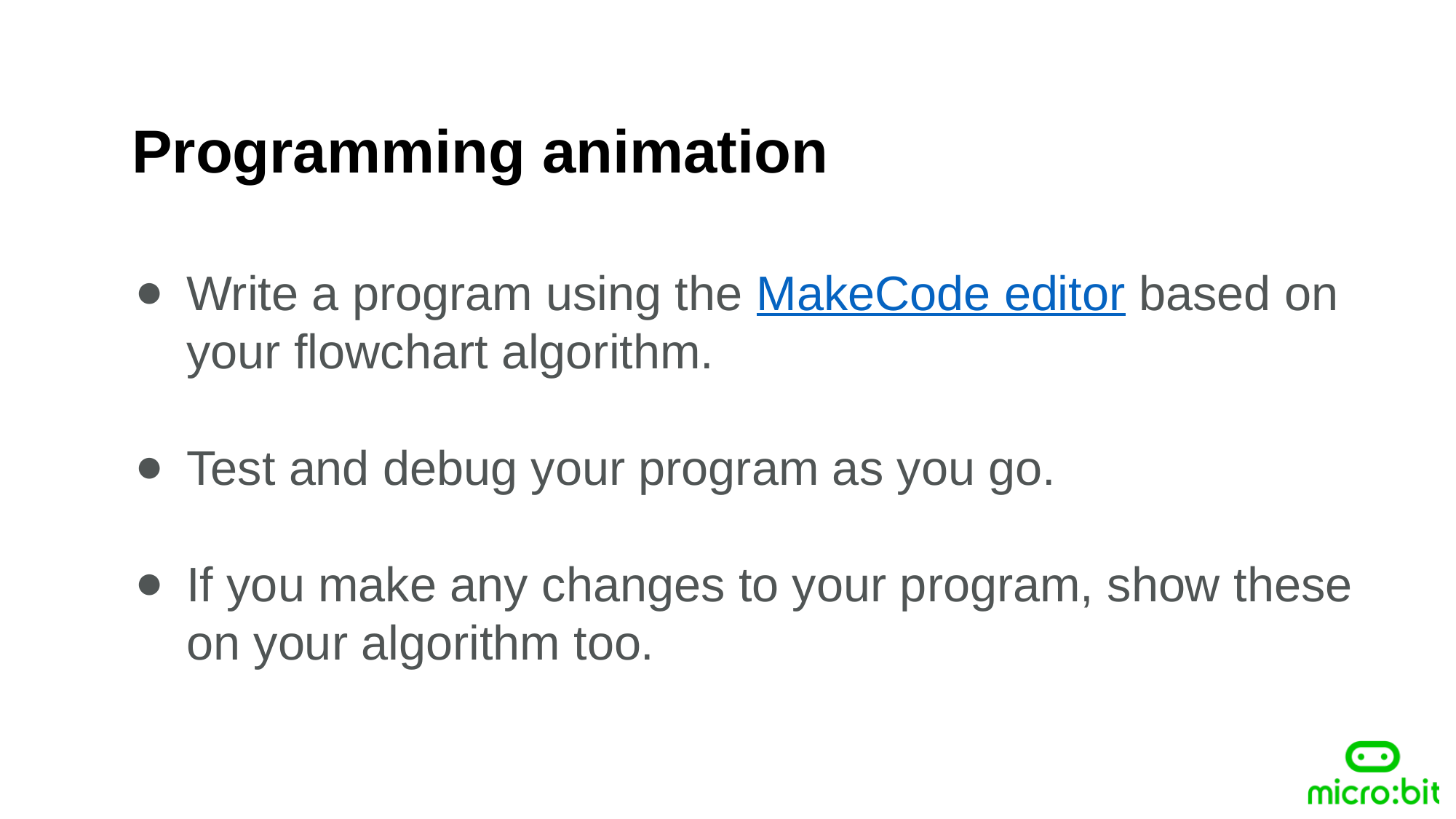

Programming animation

Write a program using the MakeCode editor based on your flowchart algorithm.

Test and debug your program as you go.

If you make any changes to your program, show these on your algorithm too.